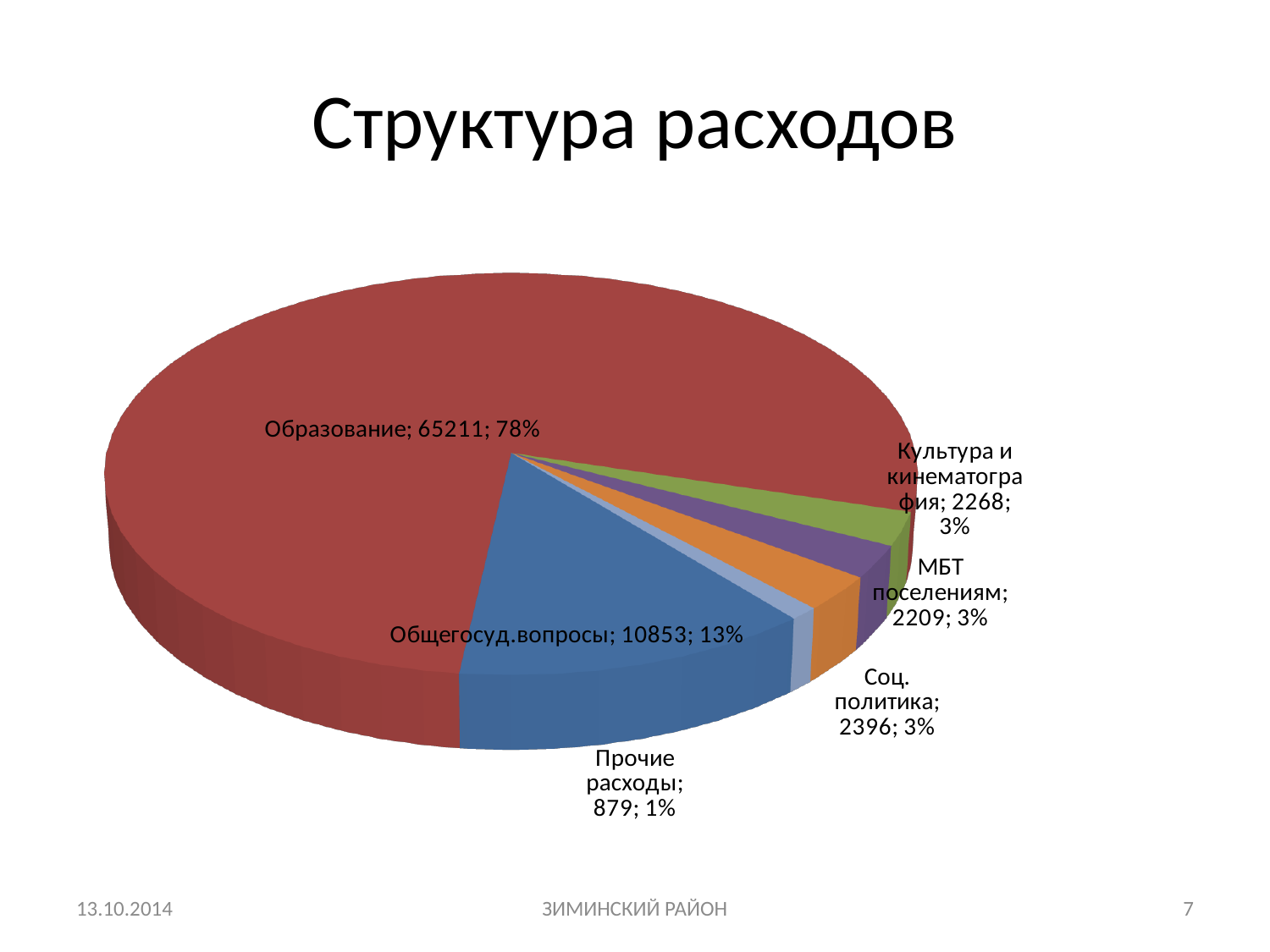

# Структура расходов

[unsupported chart]

13.10.2014
ЗИМИНСКИЙ РАЙОН
7